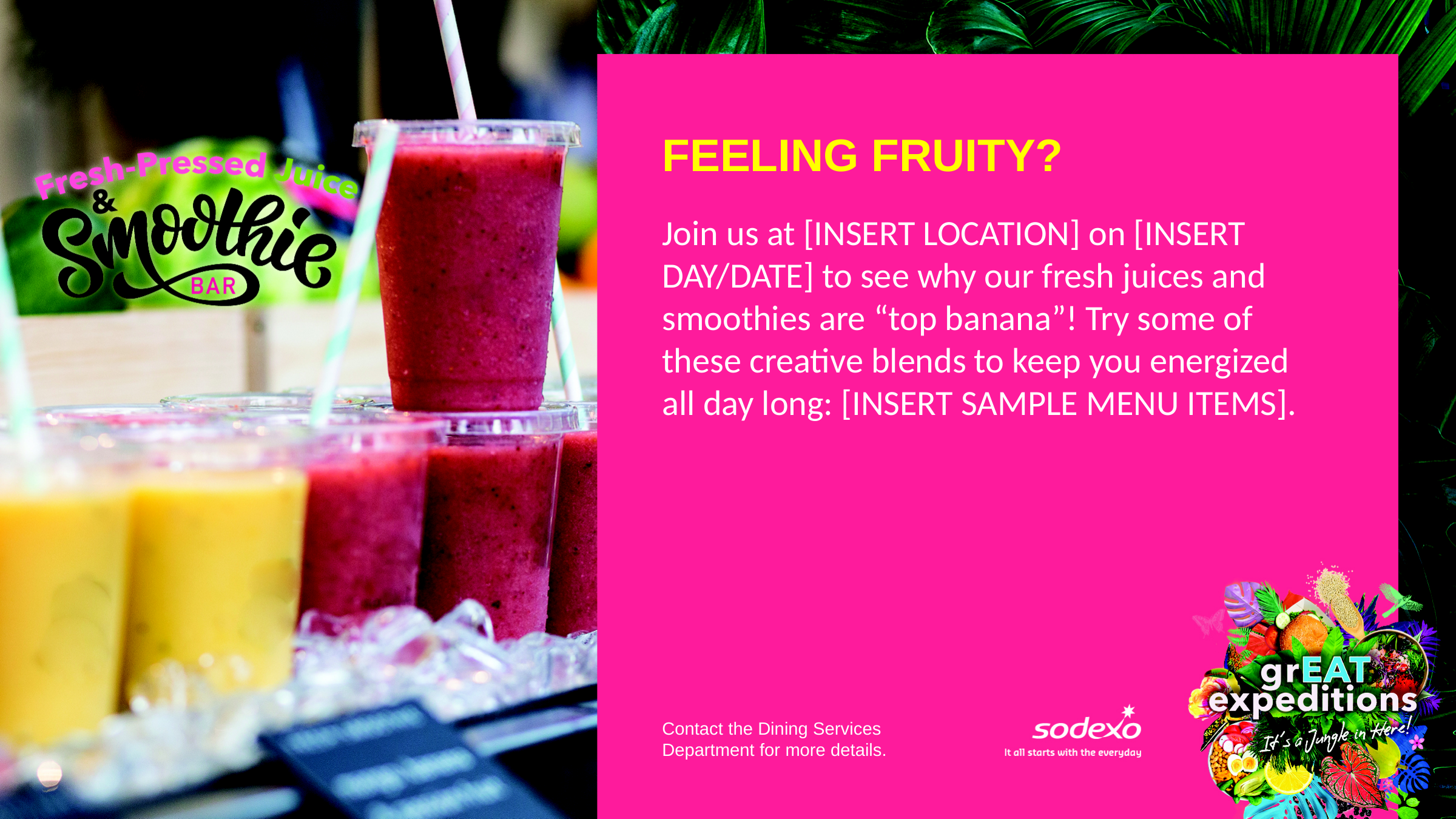

FEELING FRUITY?

Join us at [INSERT LOCATION] on [INSERT DAY/DATE] to see why our fresh juices and smoothies are “top banana”! Try some of these creative blends to keep you energized all day long: [INSERT SAMPLE MENU ITEMS].

Contact the Dining Services Department for more details.